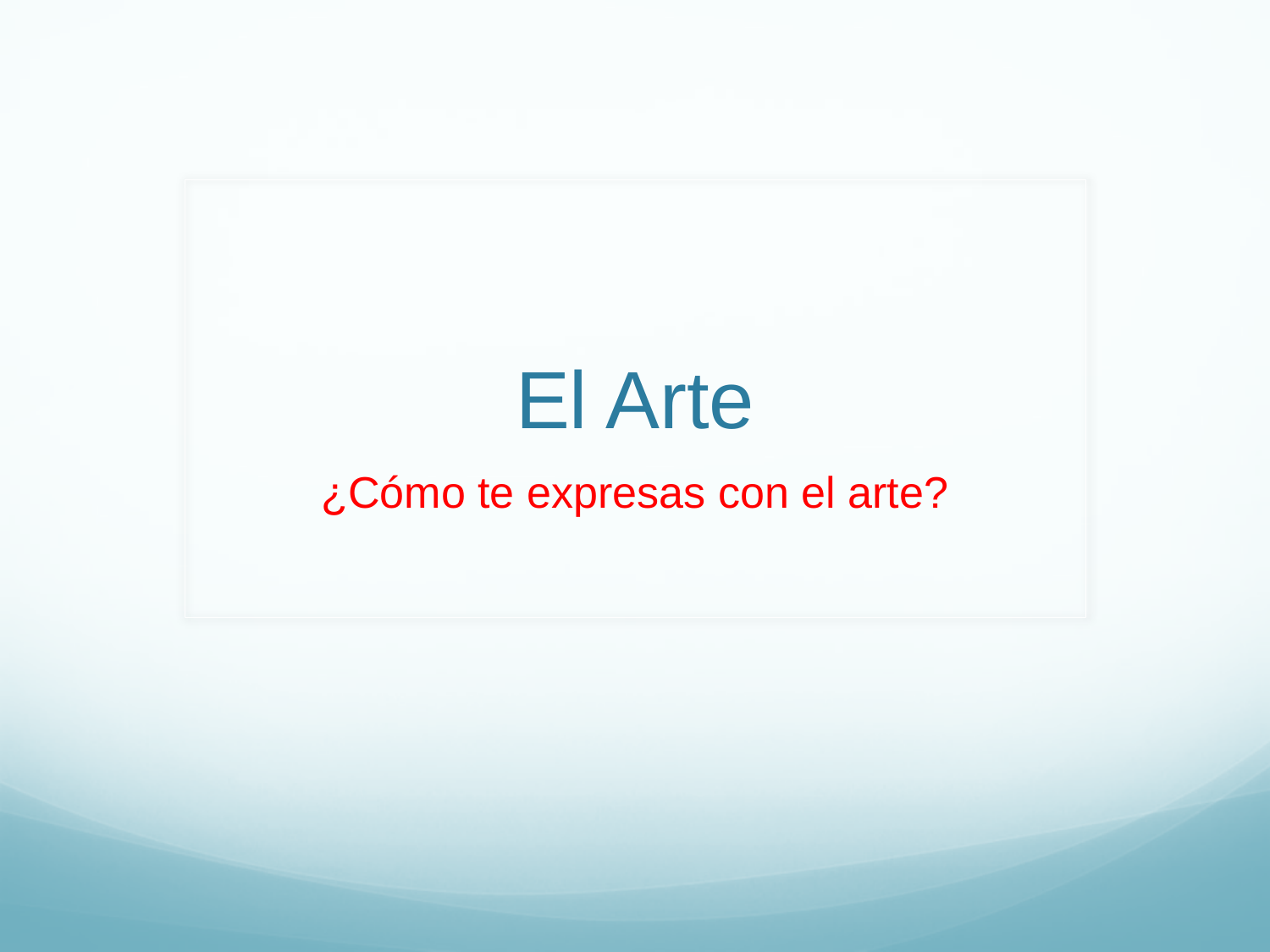

# El Arte
¿Cómo te expresas con el arte?